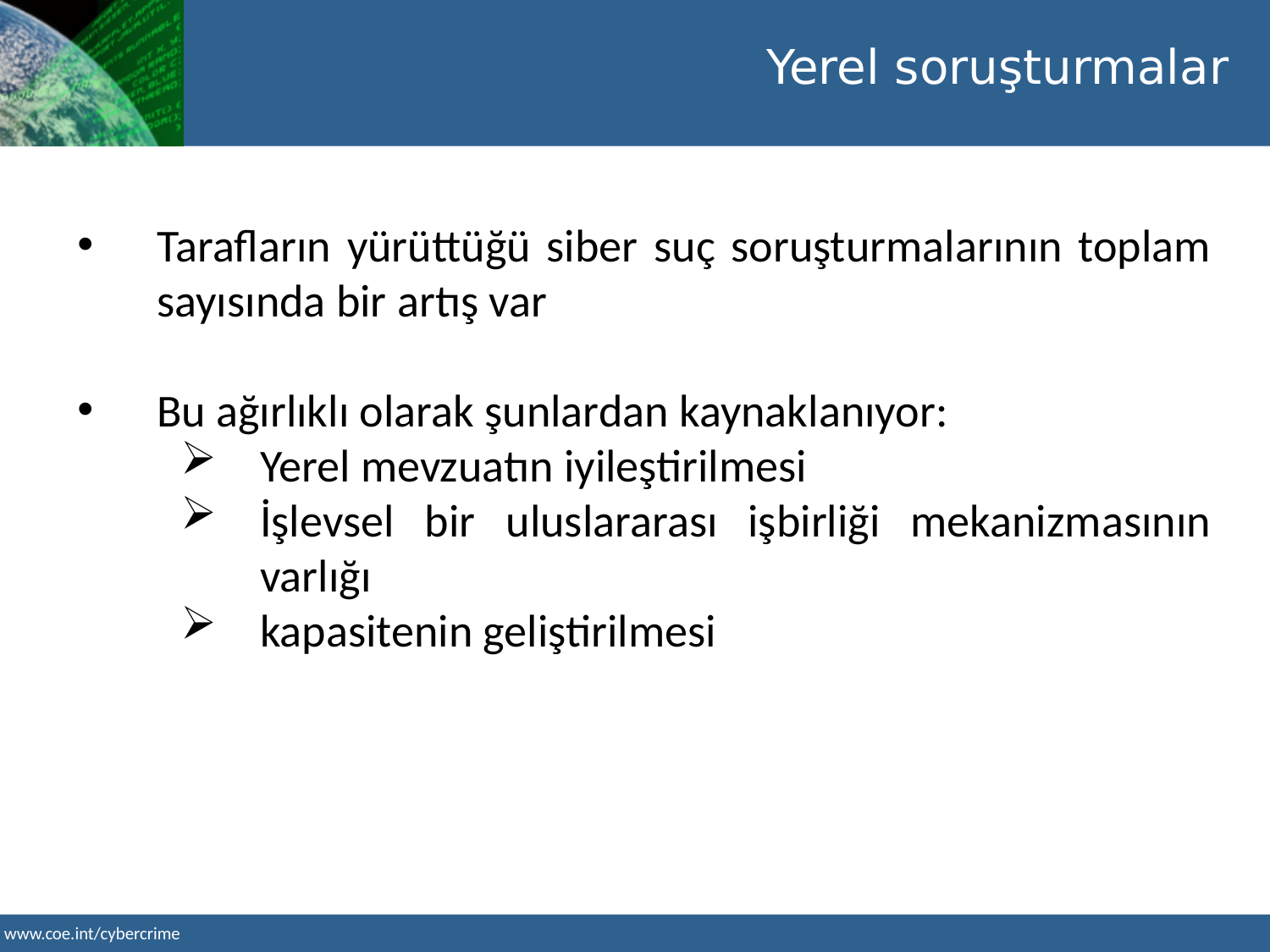

Yerel soruşturmalar
Tarafların yürüttüğü siber suç soruşturmalarının toplam sayısında bir artış var

Bu ağırlıklı olarak şunlardan kaynaklanıyor:
Yerel mevzuatın iyileştirilmesi
İşlevsel bir uluslararası işbirliği mekanizmasının varlığı
kapasitenin geliştirilmesi